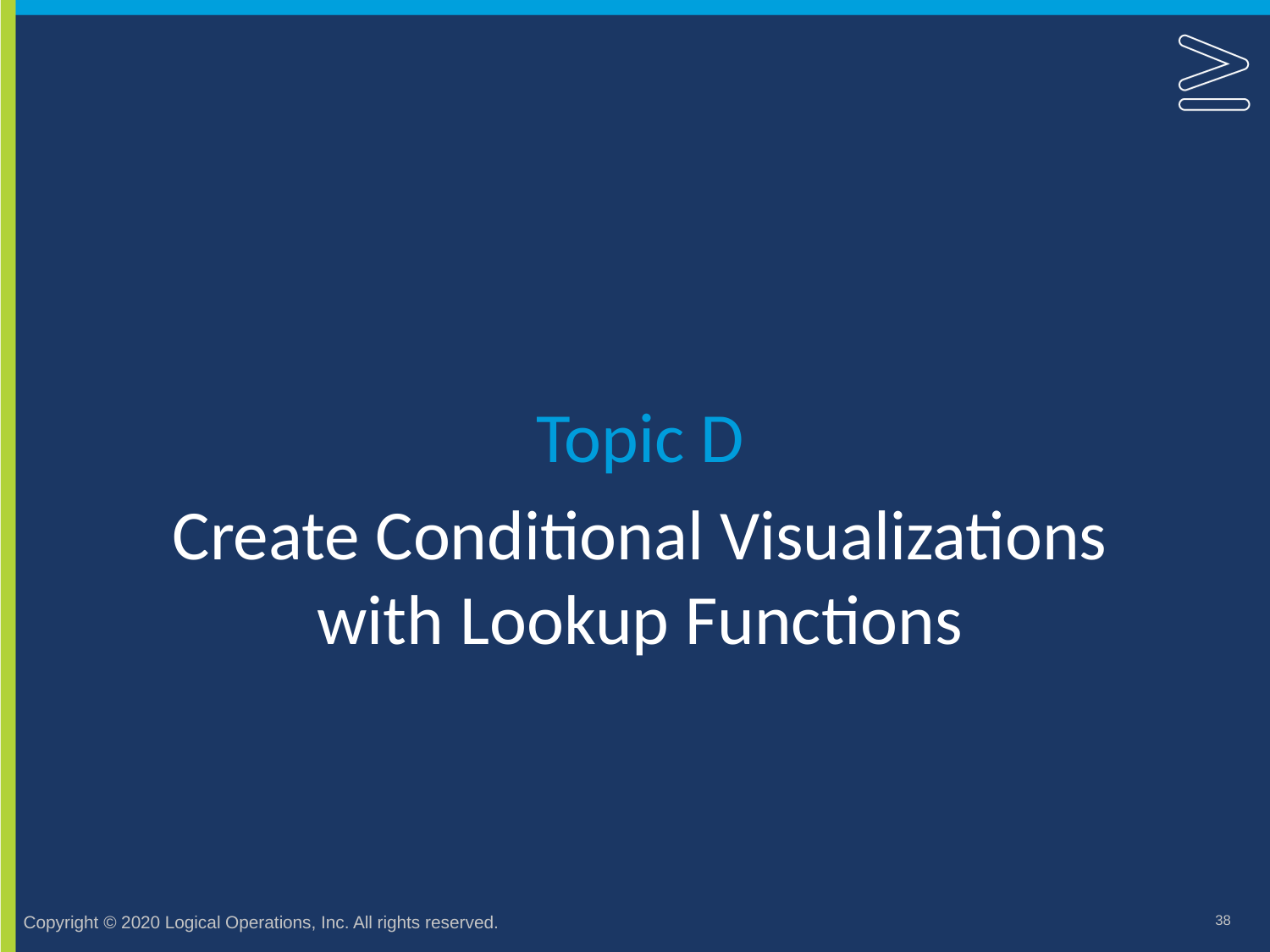

Topic D
# Create Conditional Visualizations with Lookup Functions
38